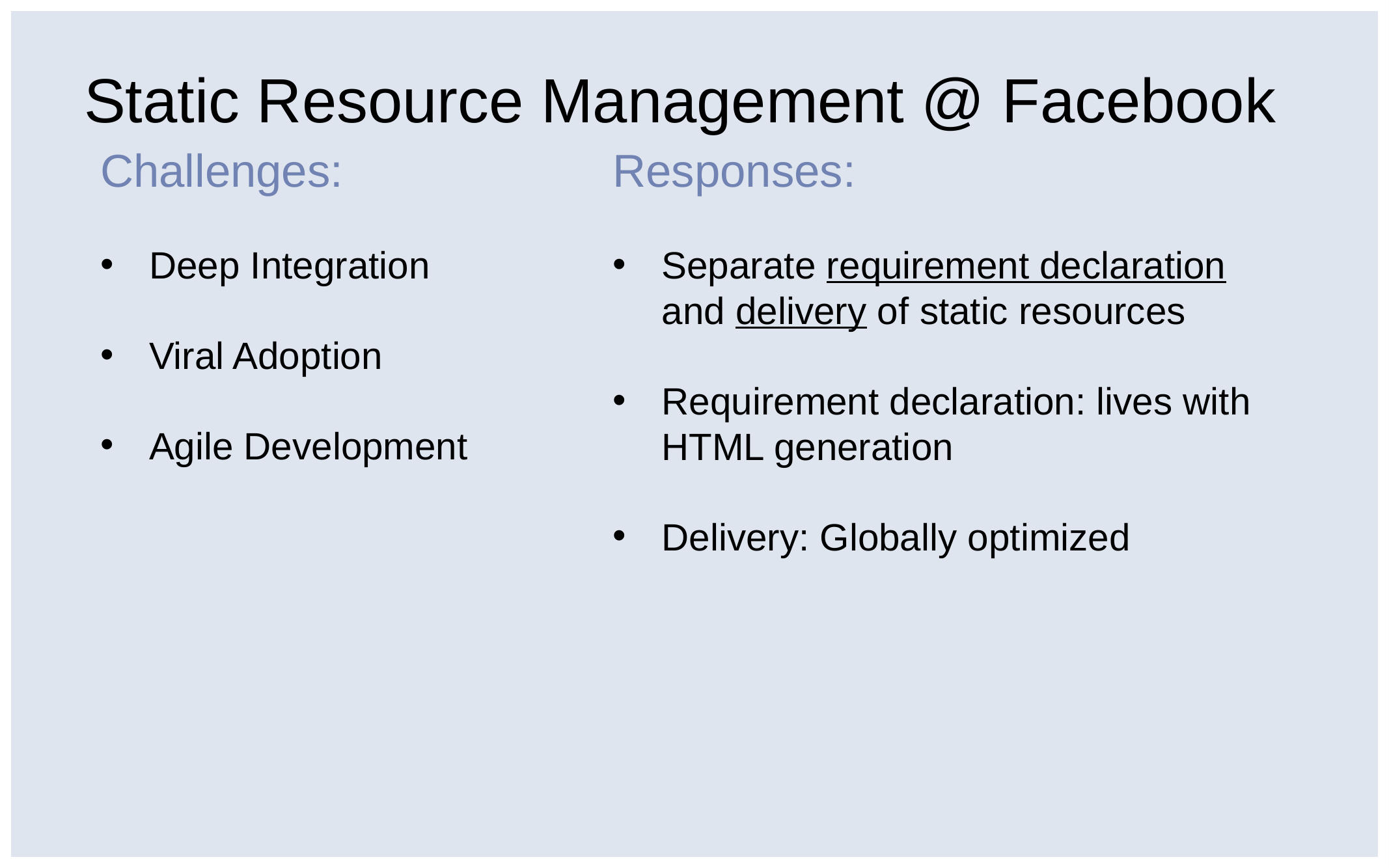

# Static Resource Management @ Facebook
Challenges:
Deep Integration
Viral Adoption
Agile Development
Responses:
Separate requirement declaration and delivery of static resources
Requirement declaration: lives with HTML generation
Delivery: Globally optimized